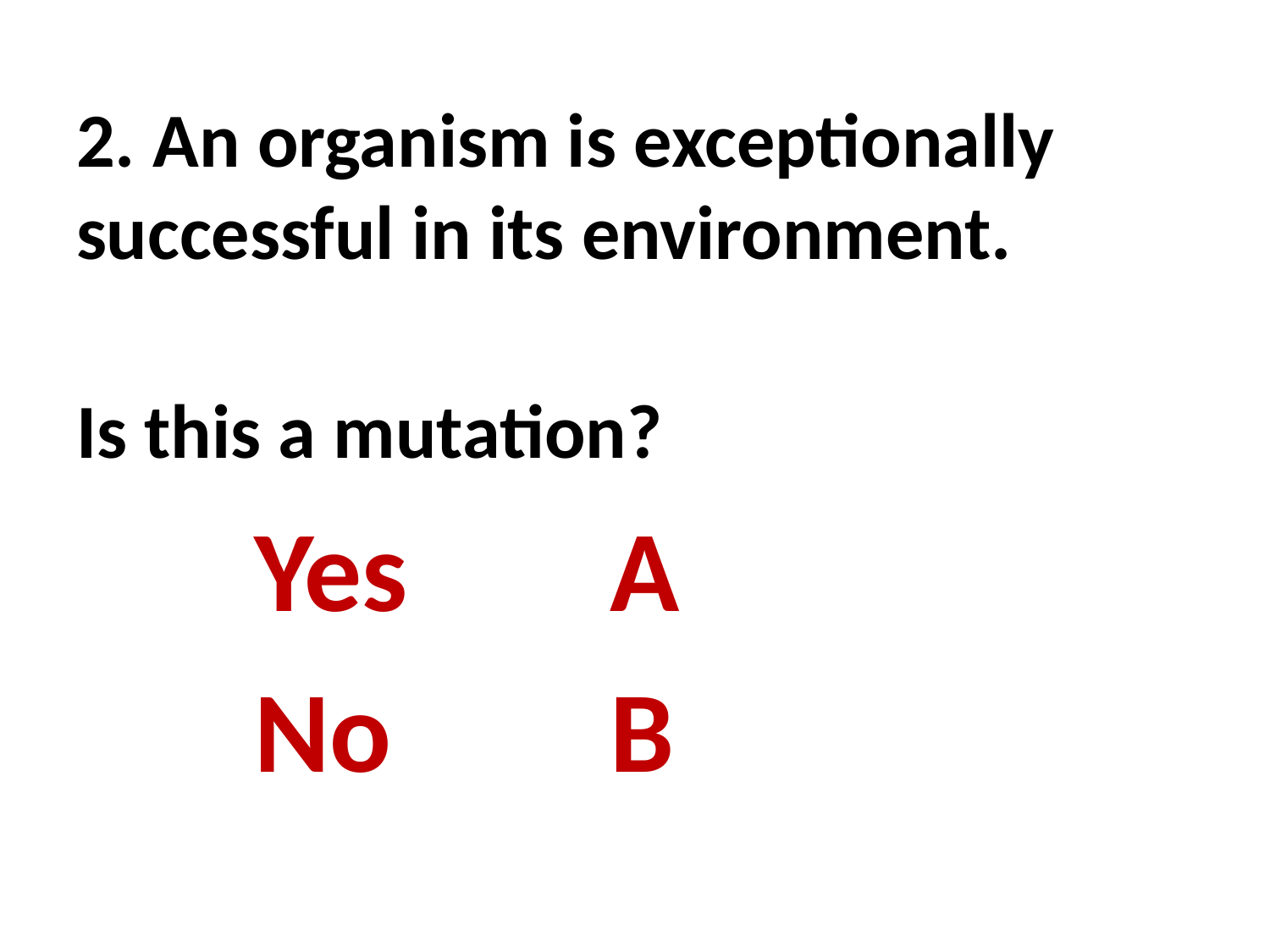

2. An organism is exceptionally successful in its environment.
Is this a mutation?
		Yes			A
		No			B